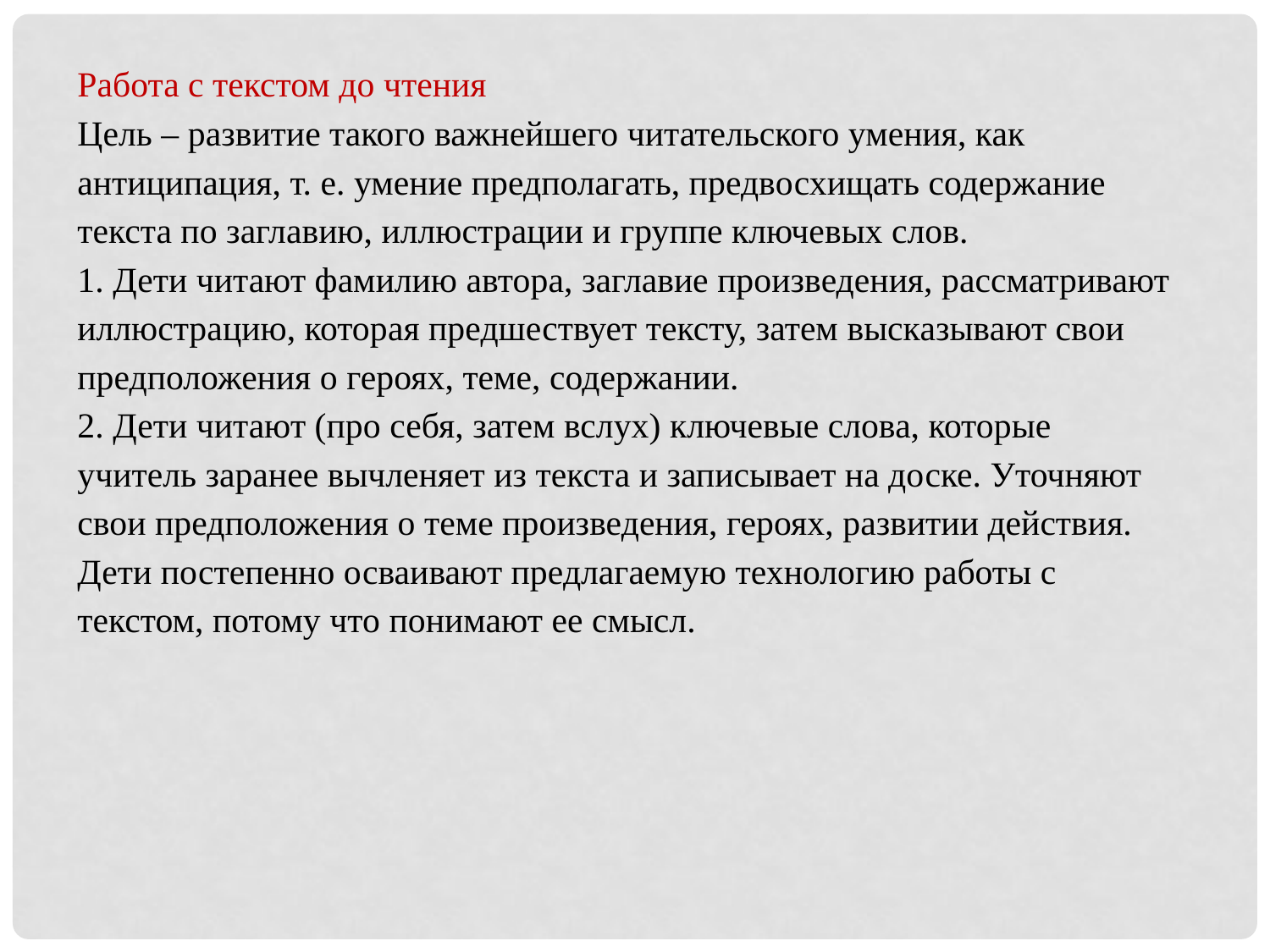

Работа с текстом до чтения 
Цель – развитие такого важнейшего читательского умения, как антиципация, т. е. умение предполагать, предвосхищать содержание текста по заглавию, иллюстрации и группе ключевых слов. 
1. Дети читают фамилию автора, заглавие произведения, рассматривают иллюстрацию, которая предшествует тексту, затем высказывают свои предположения о героях, теме, содержании. 
2. Дети читают (про себя, затем вслух) ключевые слова, которые учитель заранее вычленяет из текста и записывает на доске. Уточняют свои предположения о теме произведения, героях, развитии действия. 
Дети постепенно осваивают предлагаемую технологию работы с текстом, потому что понимают ее смысл.